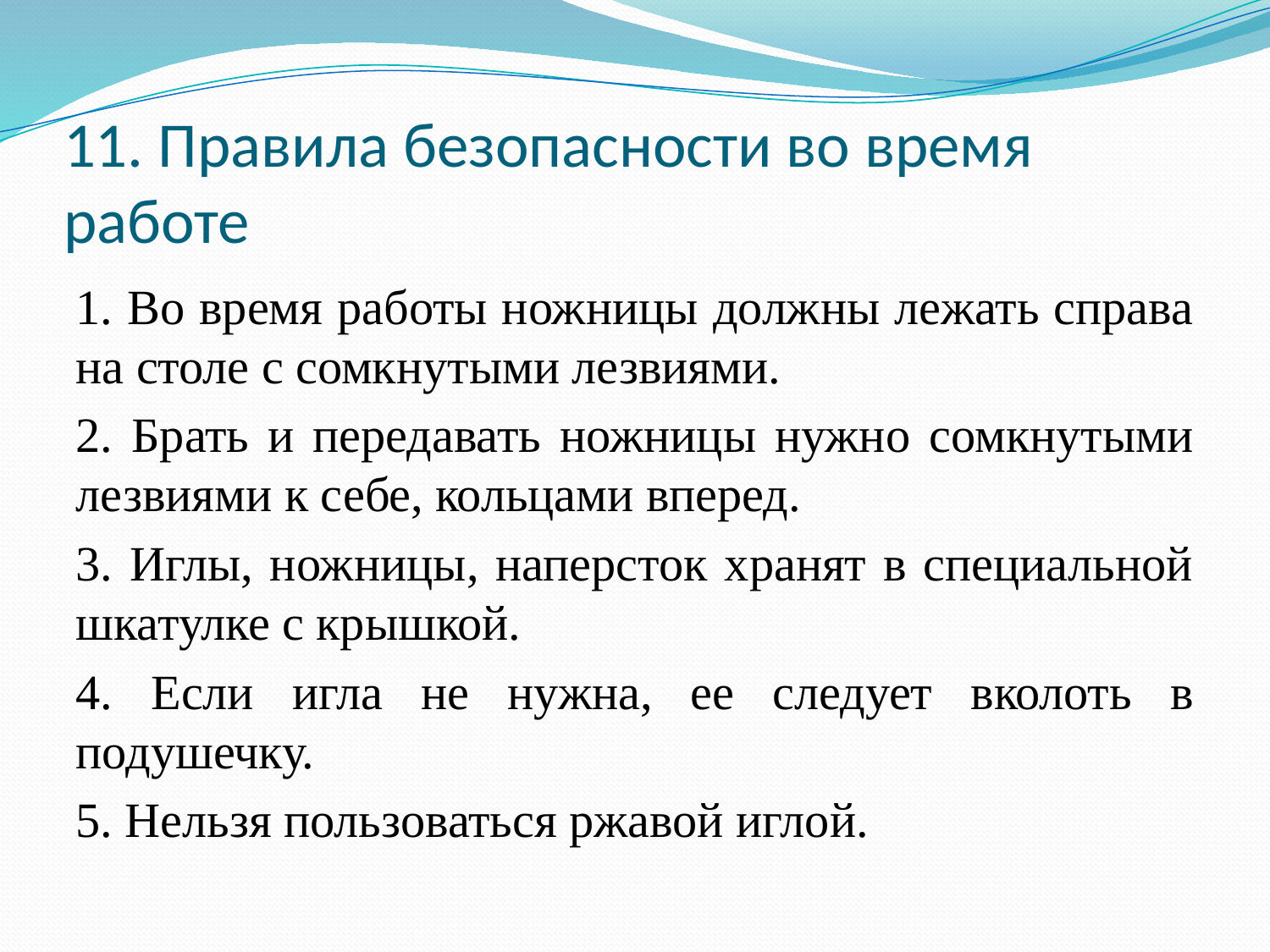

# 11. Правила безопасности во время работе
1. Во время работы ножницы должны лежать справа на столе с сомкнутыми лезвиями.
2. Брать и передавать ножницы нужно сомкнутыми лезвиями к себе, кольцами вперед.
3. Иглы, ножницы, наперсток хранят в специальной шкатулке с крышкой.
4. Если игла не нужна, ее следует вколоть в подушечку.
5. Нельзя пользоваться ржавой иглой.